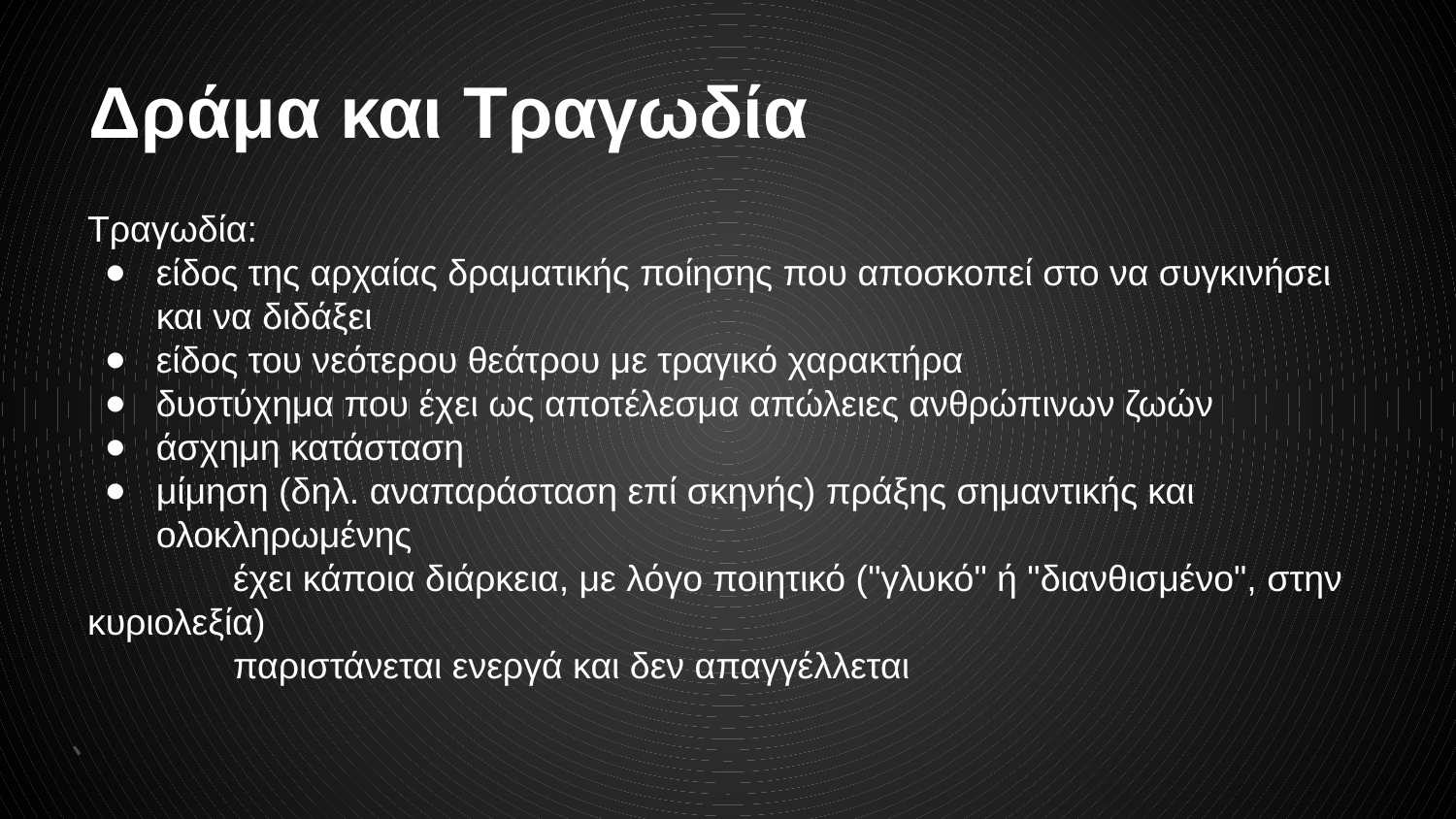

# Δράμα και Τραγωδία
Τραγωδία:
είδος της αρχαίας δραματικής ποίησης που αποσκοπεί στο να συγκινήσει και να διδάξει
είδος του νεότερου θεάτρου με τραγικό χαρακτήρα
δυστύχημα που έχει ως αποτέλεσμα απώλειες ανθρώπινων ζωών
άσχημη κατάσταση
μίμηση (δηλ. αναπαράσταση επί σκηνής) πράξης σημαντικής και ολοκληρωμένης
	έχει κάποια διάρκεια, με λόγο ποιητικό ("γλυκό" ή "διανθισμένο", στην κυριολεξία)
	παριστάνεται ενεργά και δεν απαγγέλλεται